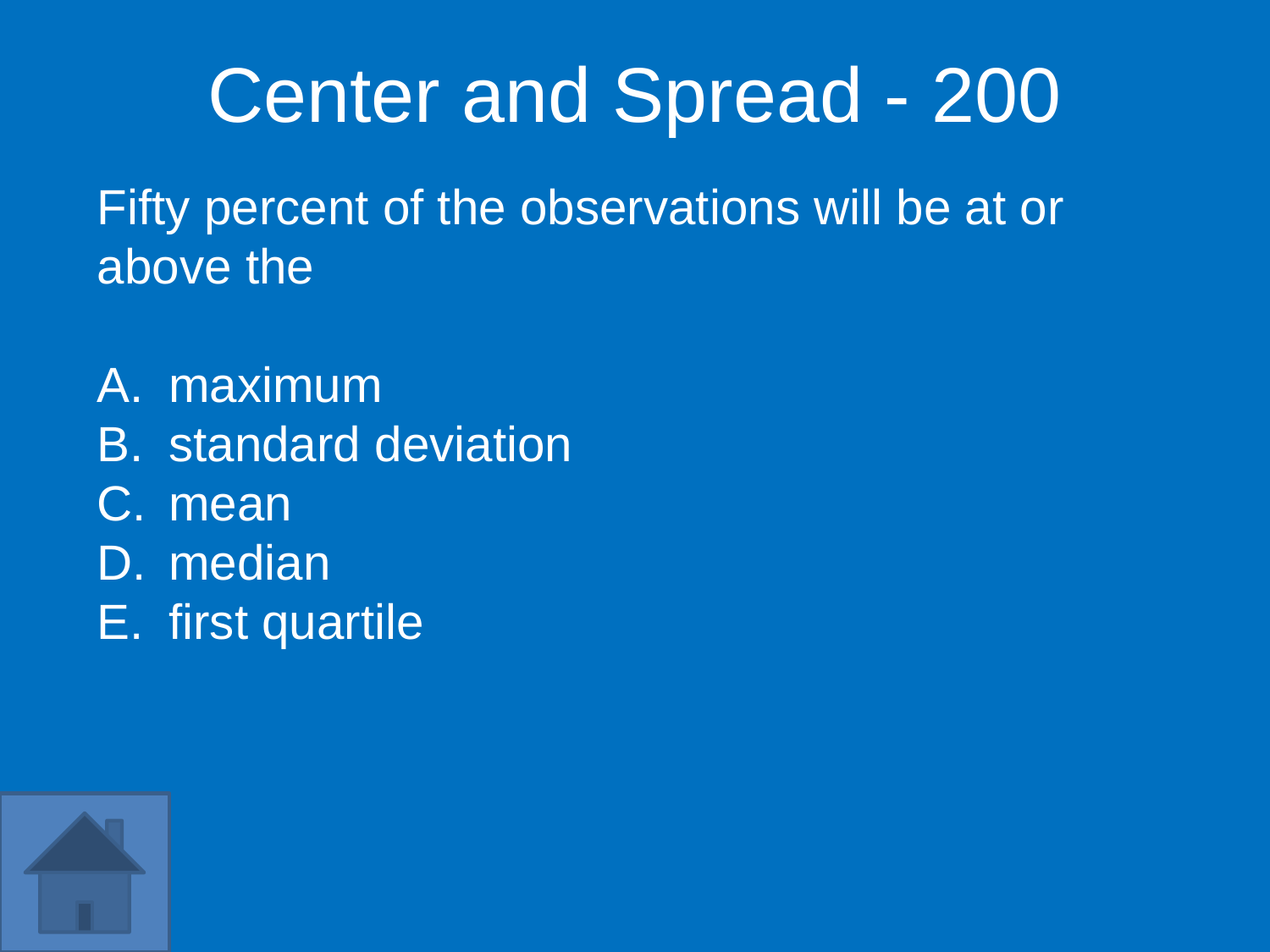

Center and Spread - 200
Fifty percent of the observations will be at or above the

maximum
standard deviation
mean
median
first quartile